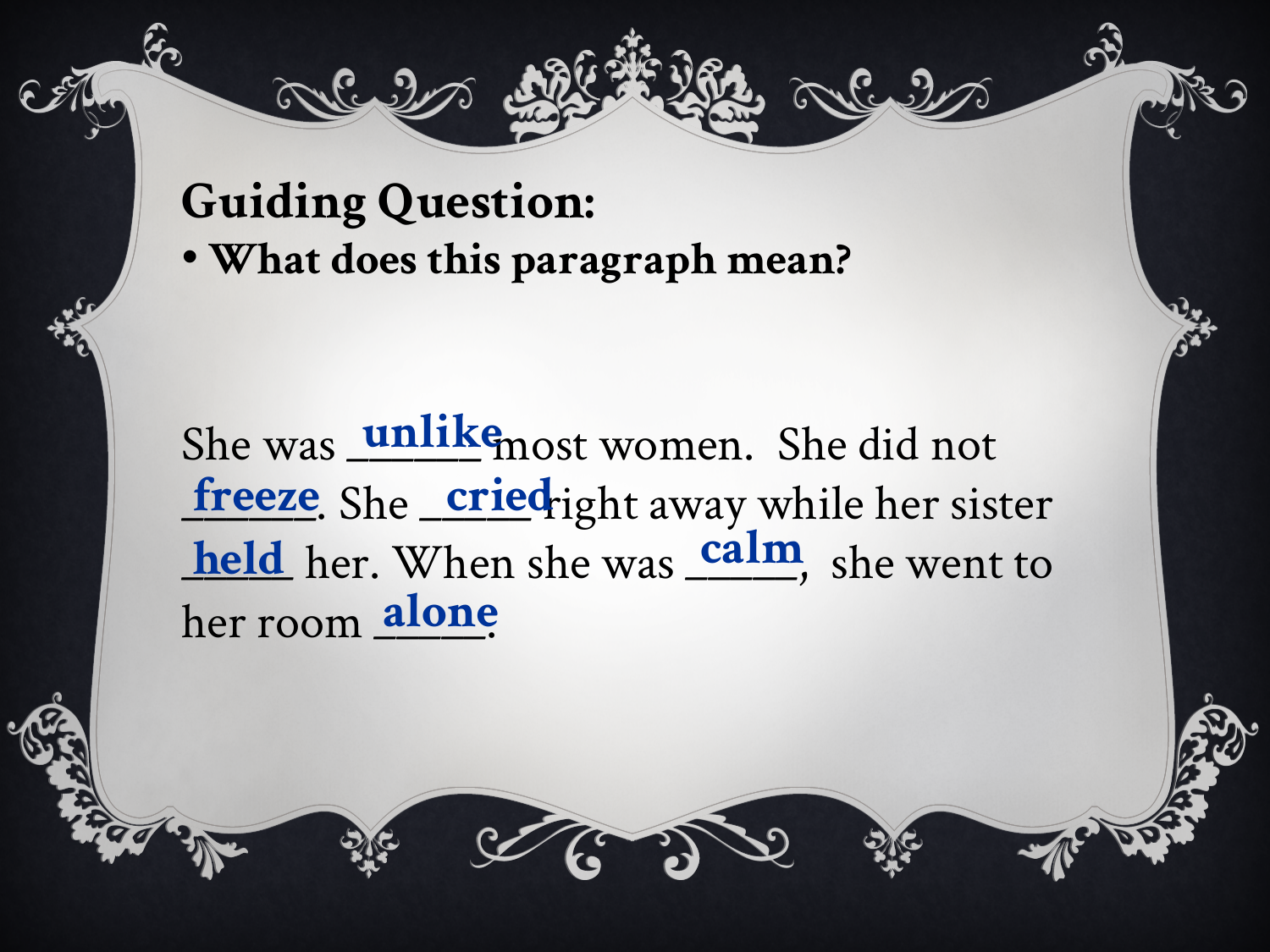

Guiding Question:
 What does this paragraph mean?

She was ______ most women.  She did not ______. She _____ right away while her sister _____ her. When she was _____,  she went to her room _____.
unlike
freeze
cried
calm
held
alone